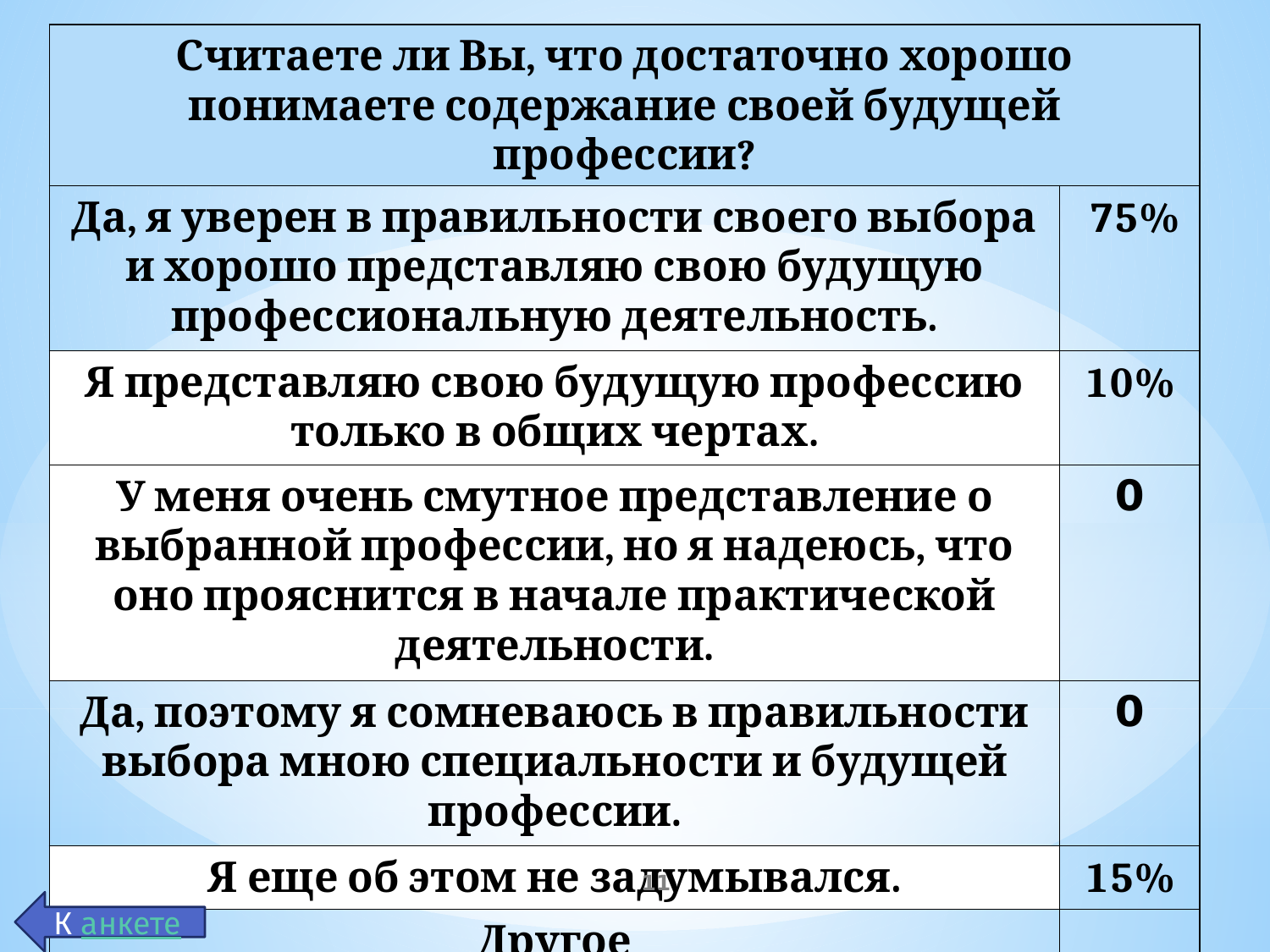

| Считаете ли Вы, что достаточно хорошо понимаете содержание своей будущей профессии? |  |
| --- | --- |
| Да, я уверен в правильности своего выбора и хорошо представляю свою будущую профессиональную деятельность. | 75% |
| Я представляю свою будущую профессию только в общих чертах. | 10% |
| У меня очень смутное представление о выбранной профессии, но я надеюсь, что оно прояснится в начале практической деятельности. | 0 |
| Да, поэтому я сомневаюсь в правильности выбора мною специальности и будущей профессии. | 0 |
| Я еще об этом не задумывался. | 15% |
| Другое |  |
11
К анкете